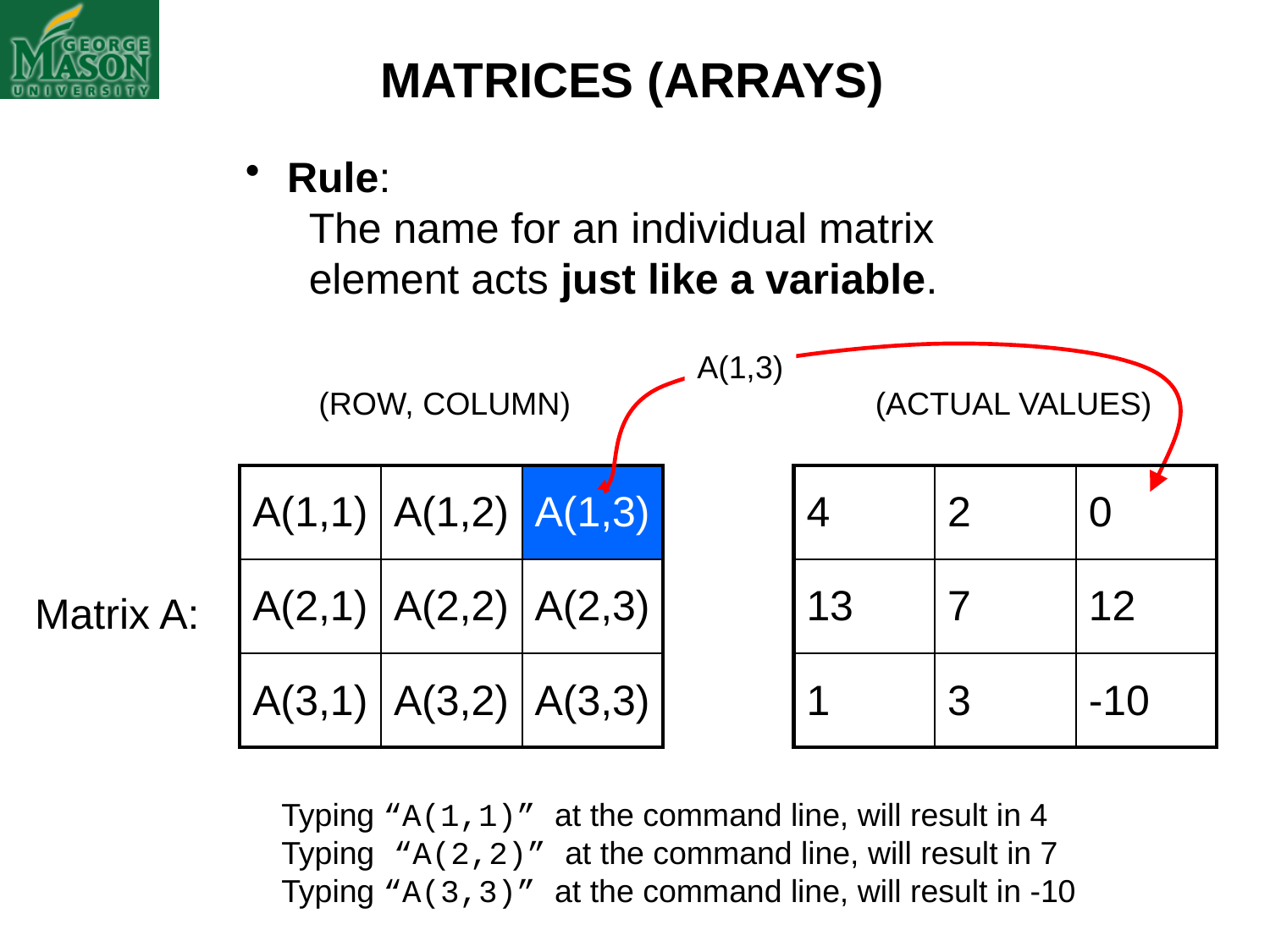

MATRICES (ARRAYS)
 Rule:
The name for an individual matrix element acts just like a variable.

A(1,3)

(ROW, COLUMN)
(ACTUAL VALUES)
| A(1,1) | A(1,2) | A(1,3) |
| --- | --- | --- |
| A(2,1) | A(2,2) | A(2,3) |
| A(3,1) | A(3,2) | A(3,3) |
| 4 | 2 | 0 |
| --- | --- | --- |
| 13 | 7 | 12 |
| 1 | 3 | -10 |
Matrix A:
Typing “A(1,1)” at the command line, will result in 4
Typing “A(2,2)” at the command line, will result in 7
Typing “A(3,3)” at the command line, will result in -10